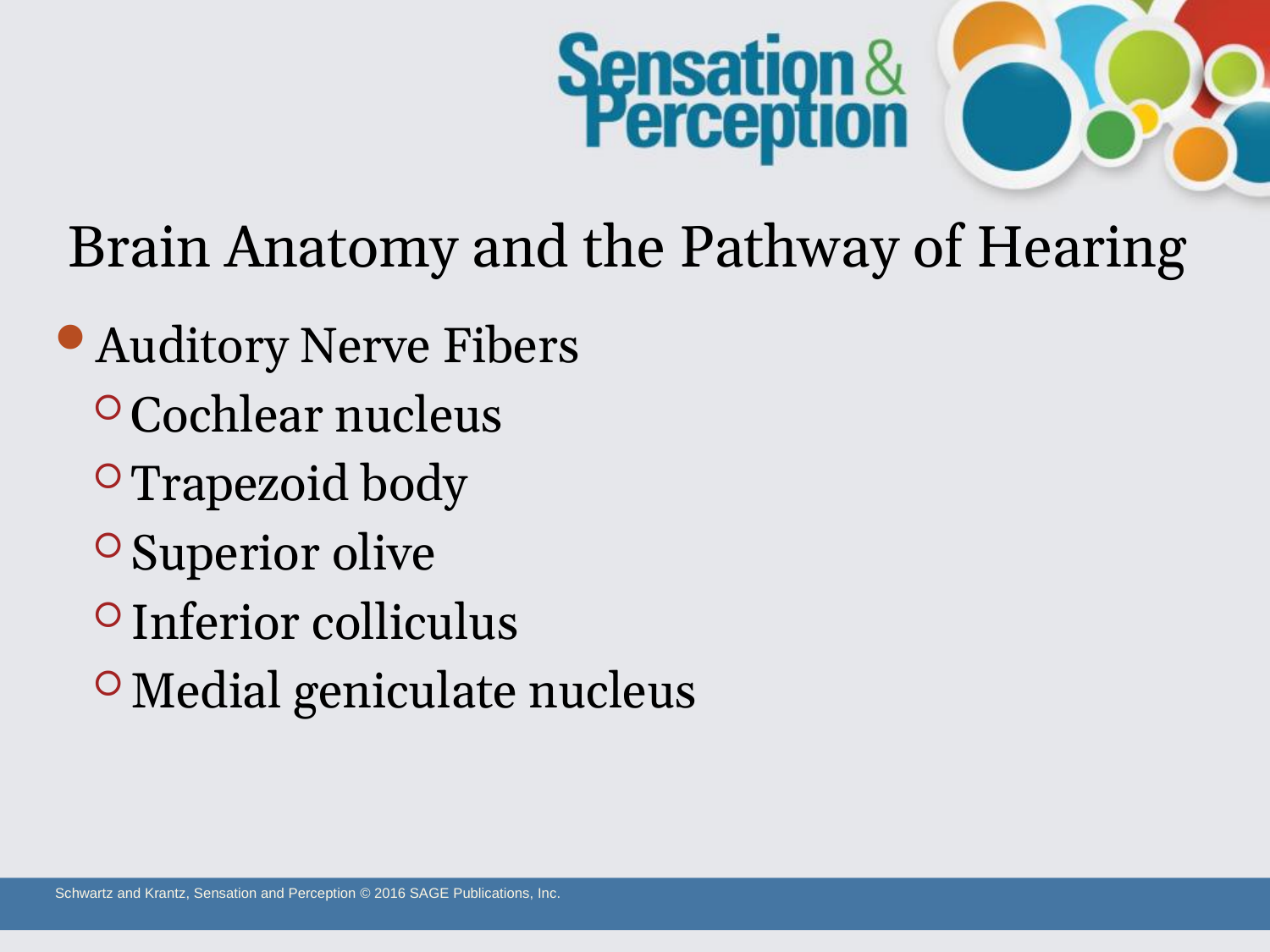

# Brain Anatomy and the Pathway of Hearing
Auditory Nerve Fibers
Cochlear nucleus
Trapezoid body
Superior olive
Inferior colliculus
Medial geniculate nucleus
Schwartz and Krantz, Sensation and Perception © 2016 SAGE Publications, Inc.